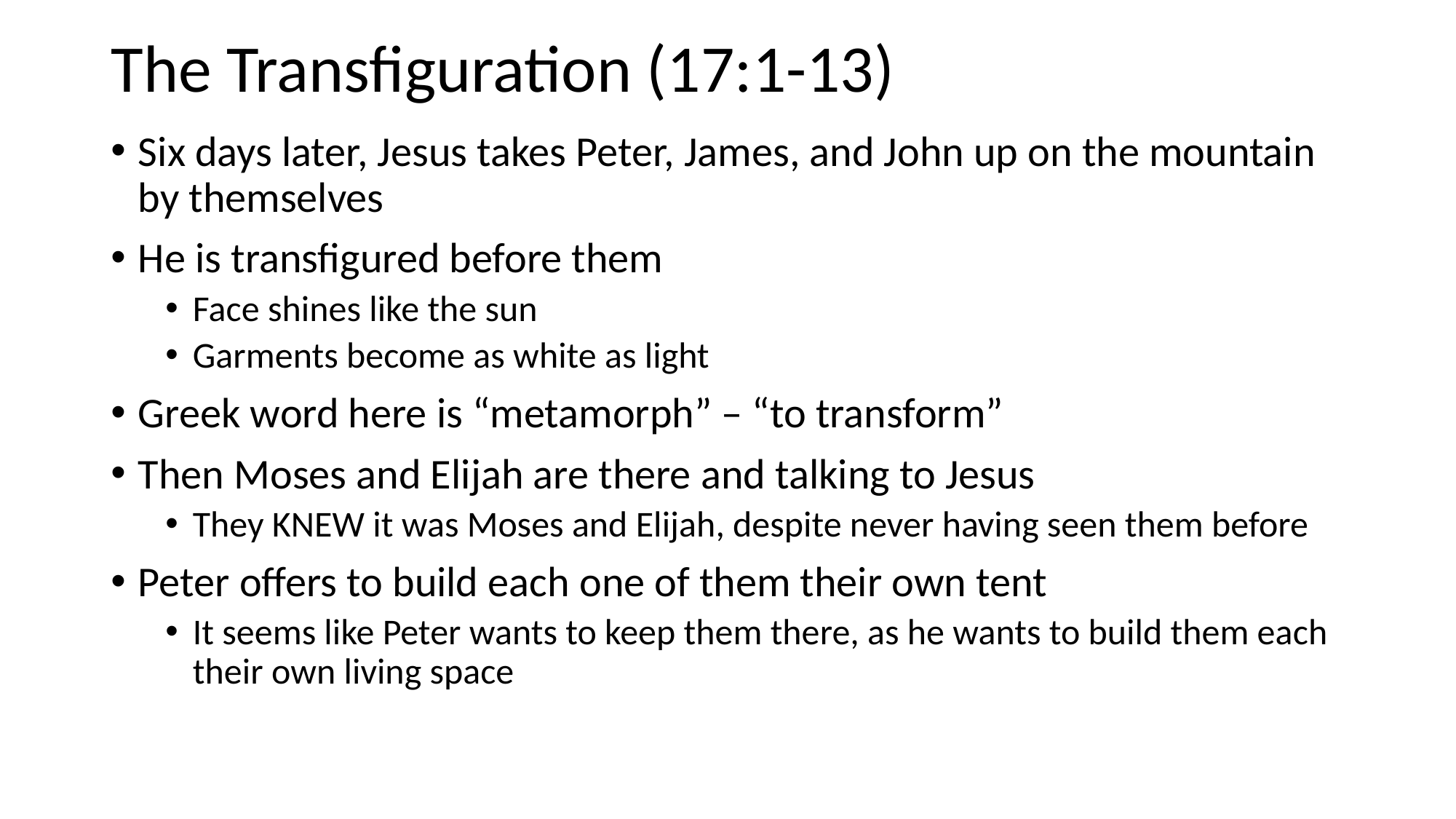

# The Transfiguration (17:1-13)
Six days later, Jesus takes Peter, James, and John up on the mountain by themselves
He is transfigured before them
Face shines like the sun
Garments become as white as light
Greek word here is “metamorph” – “to transform”
Then Moses and Elijah are there and talking to Jesus
They KNEW it was Moses and Elijah, despite never having seen them before
Peter offers to build each one of them their own tent
It seems like Peter wants to keep them there, as he wants to build them each their own living space